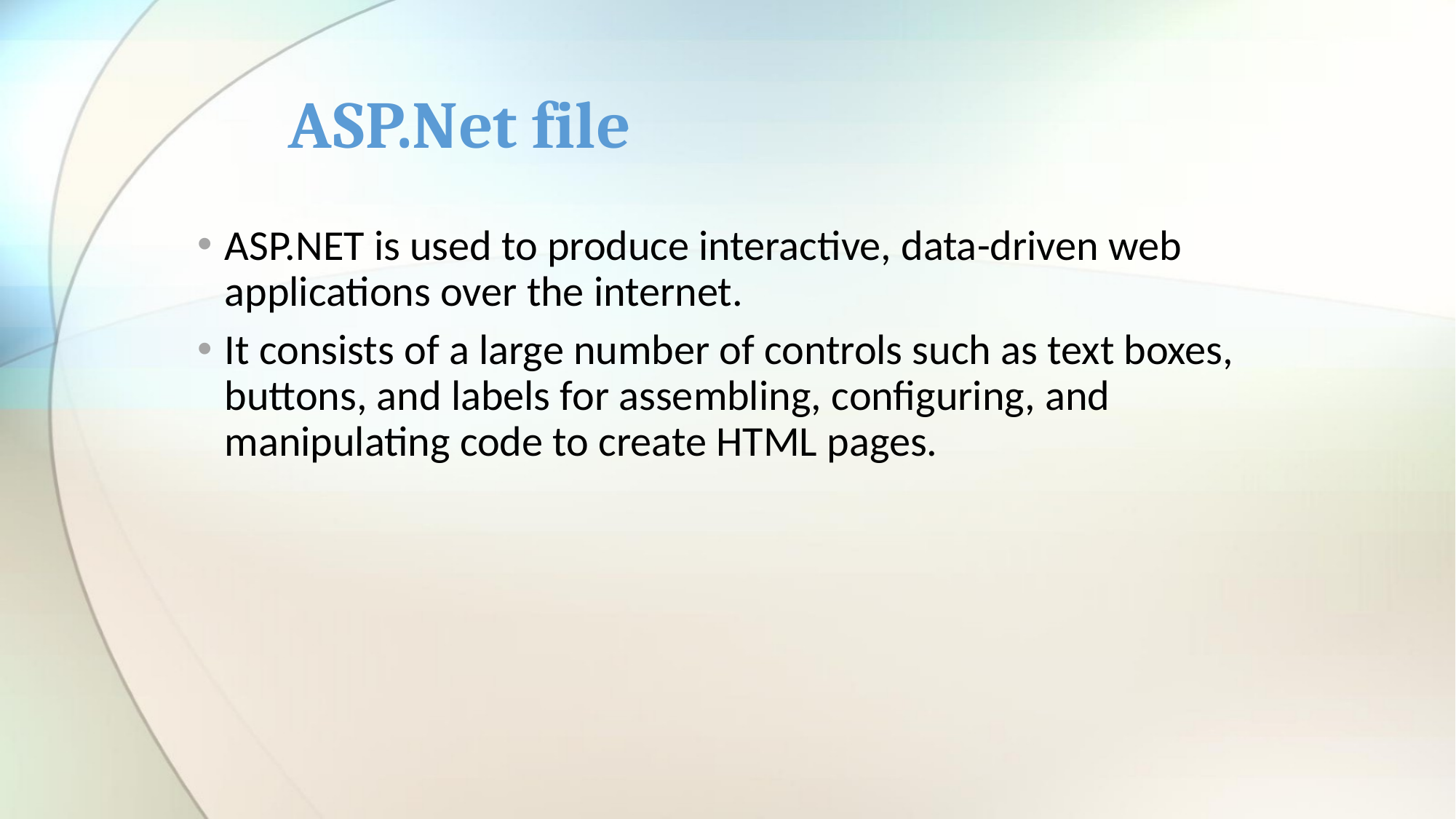

# ASP.Net file
ASP.NET is used to produce interactive, data-driven web applications over the internet.
It consists of a large number of controls such as text boxes, buttons, and labels for assembling, configuring, and manipulating code to create HTML pages.